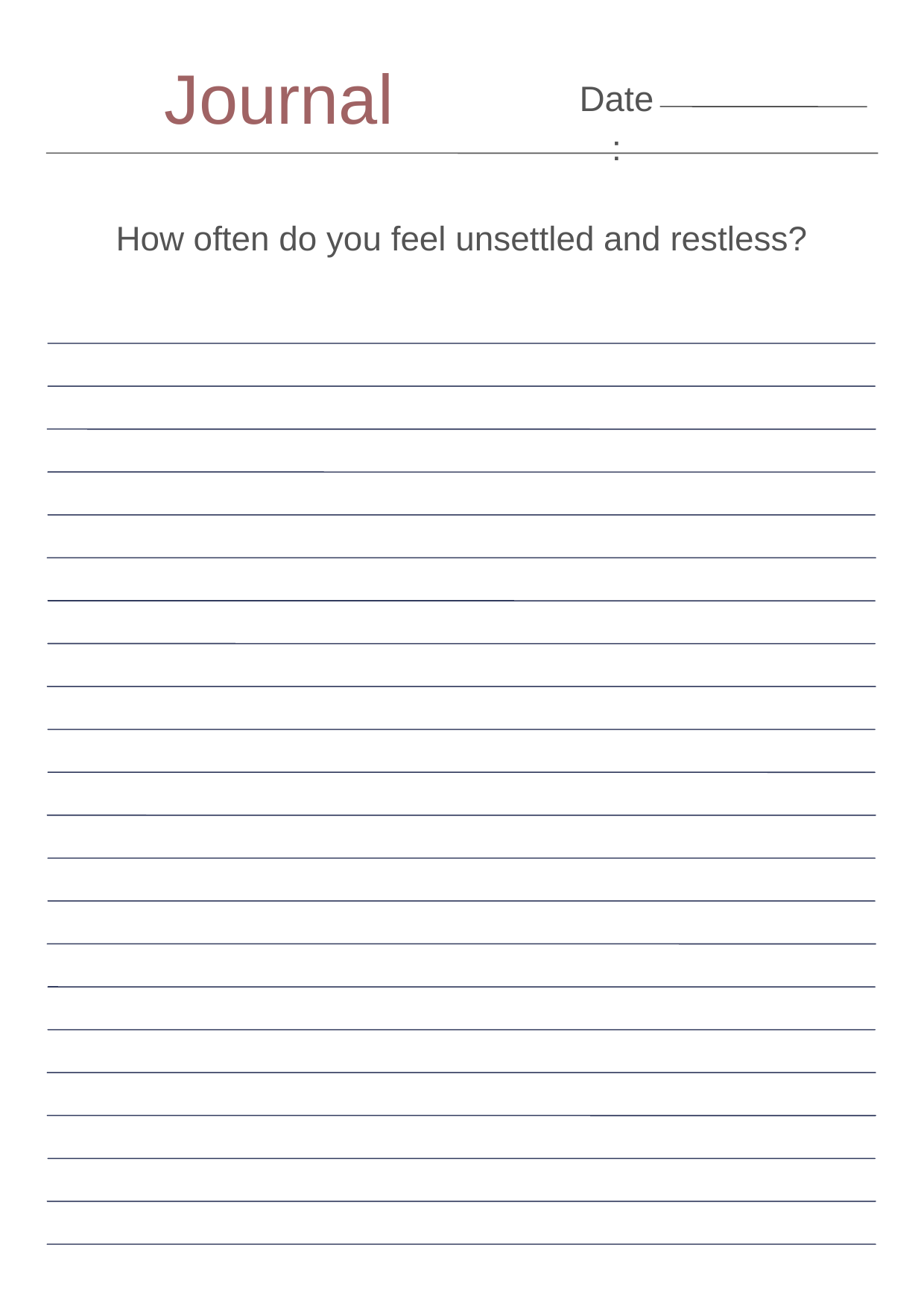

Journal
Date:

How often do you feel unsettled and restless?